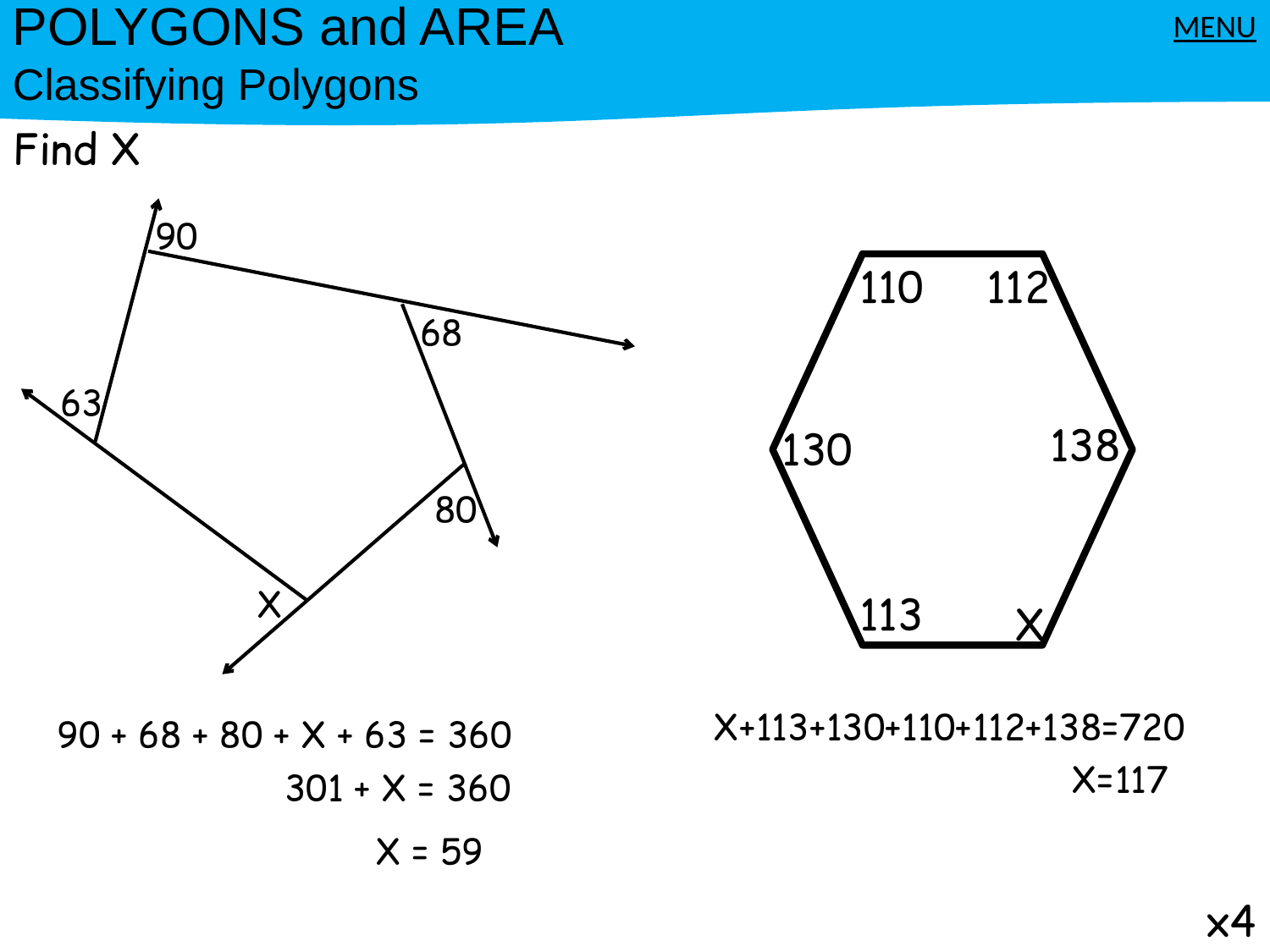

POLYGONS and AREA
Classifying Polygons
MENU
Find X
90

110
112
68
63
138
130
80
X
113
X
X+113+130+110+112+138=720
90 + 68 + 80 + X + 63 = 360
X=117
301 + X = 360
 X = 59
x4